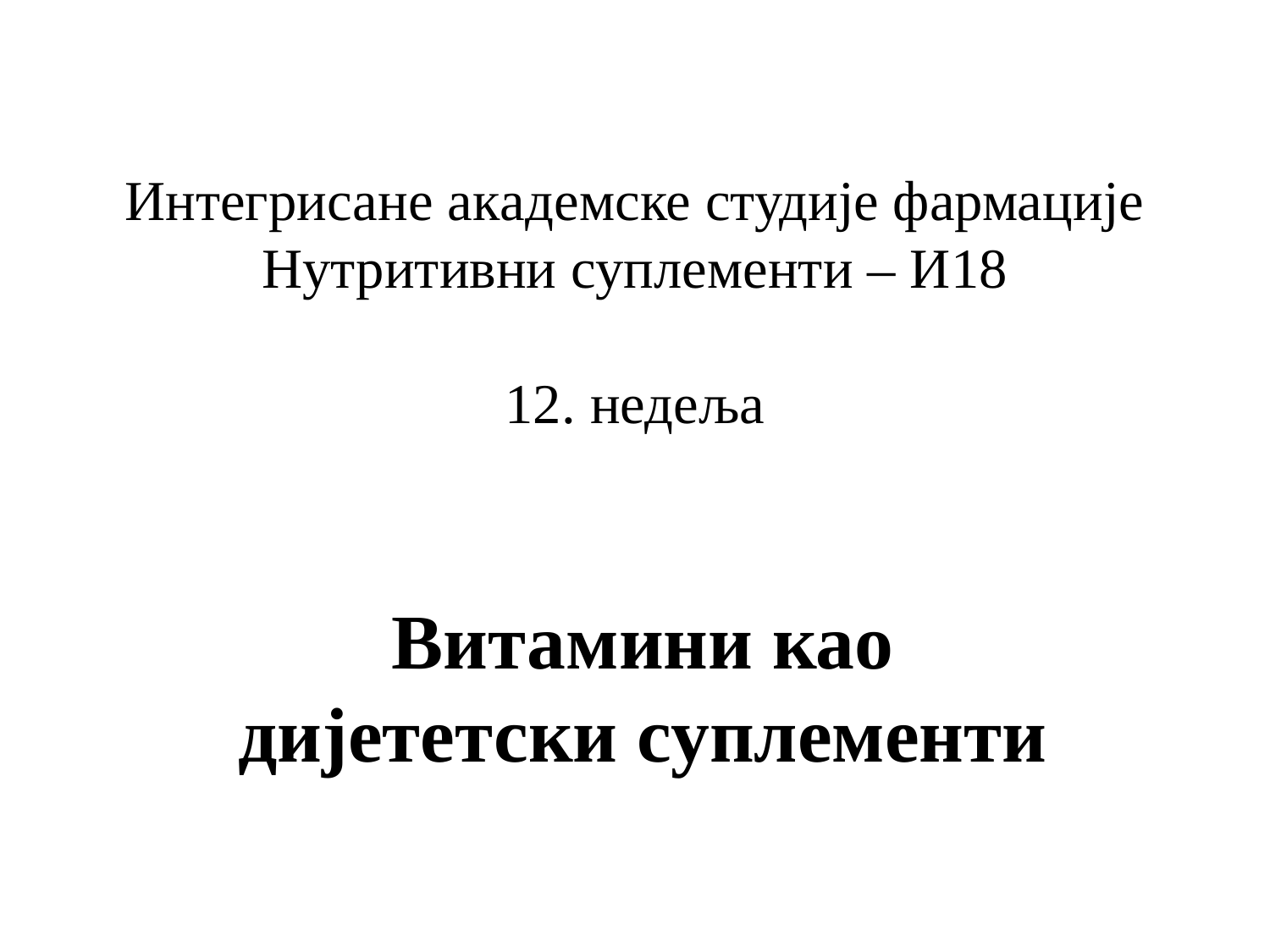

# Интегрисане акaдемске студије фармације Нутритивни суплементи – И18 12. недељa
Витамини као дијететски суплементи